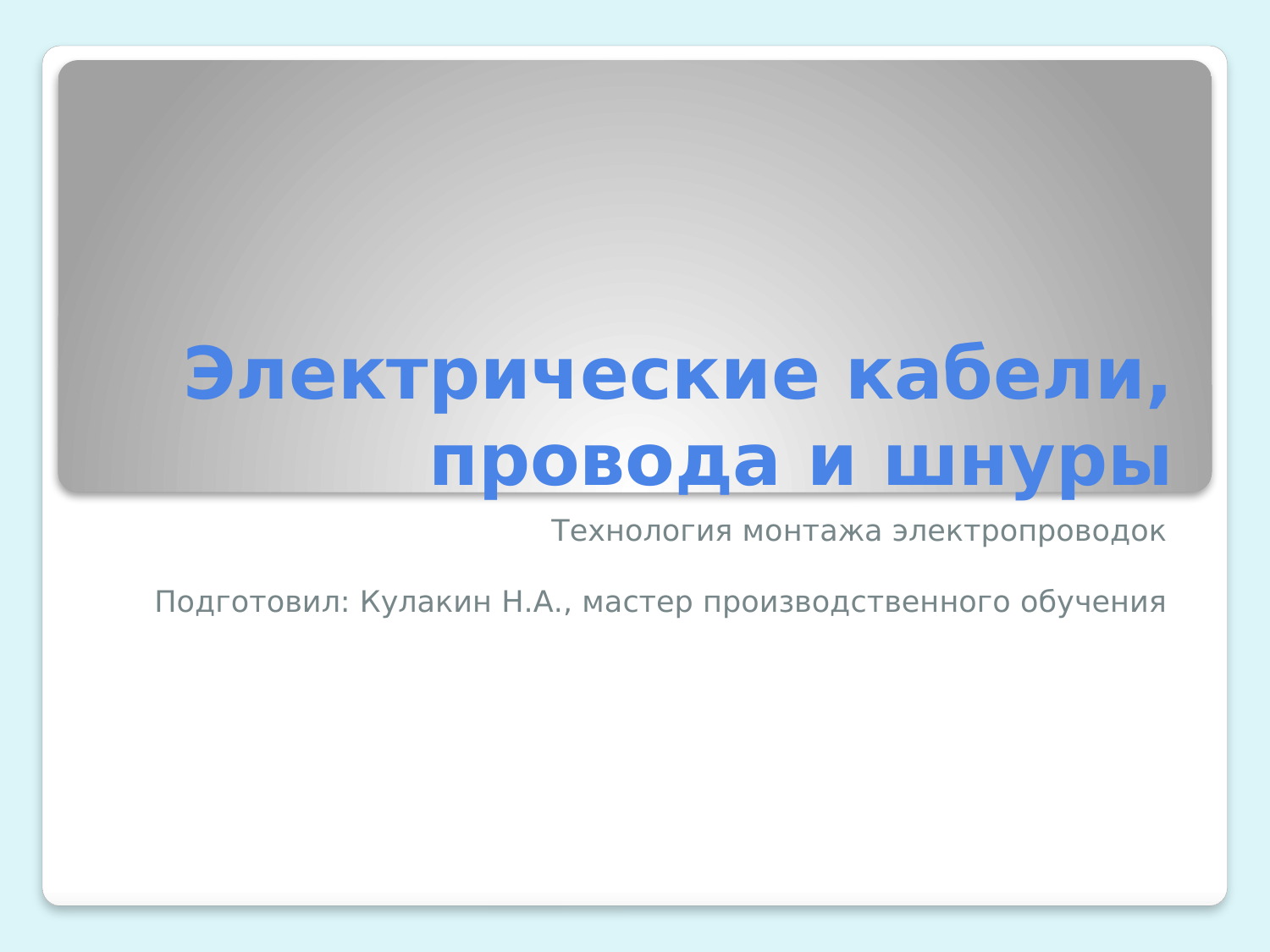

# Электрические кабели, провода и шнуры
Технология монтажа электропроводок

Подготовил: Кулакин Н.А., мастер производственного обучения